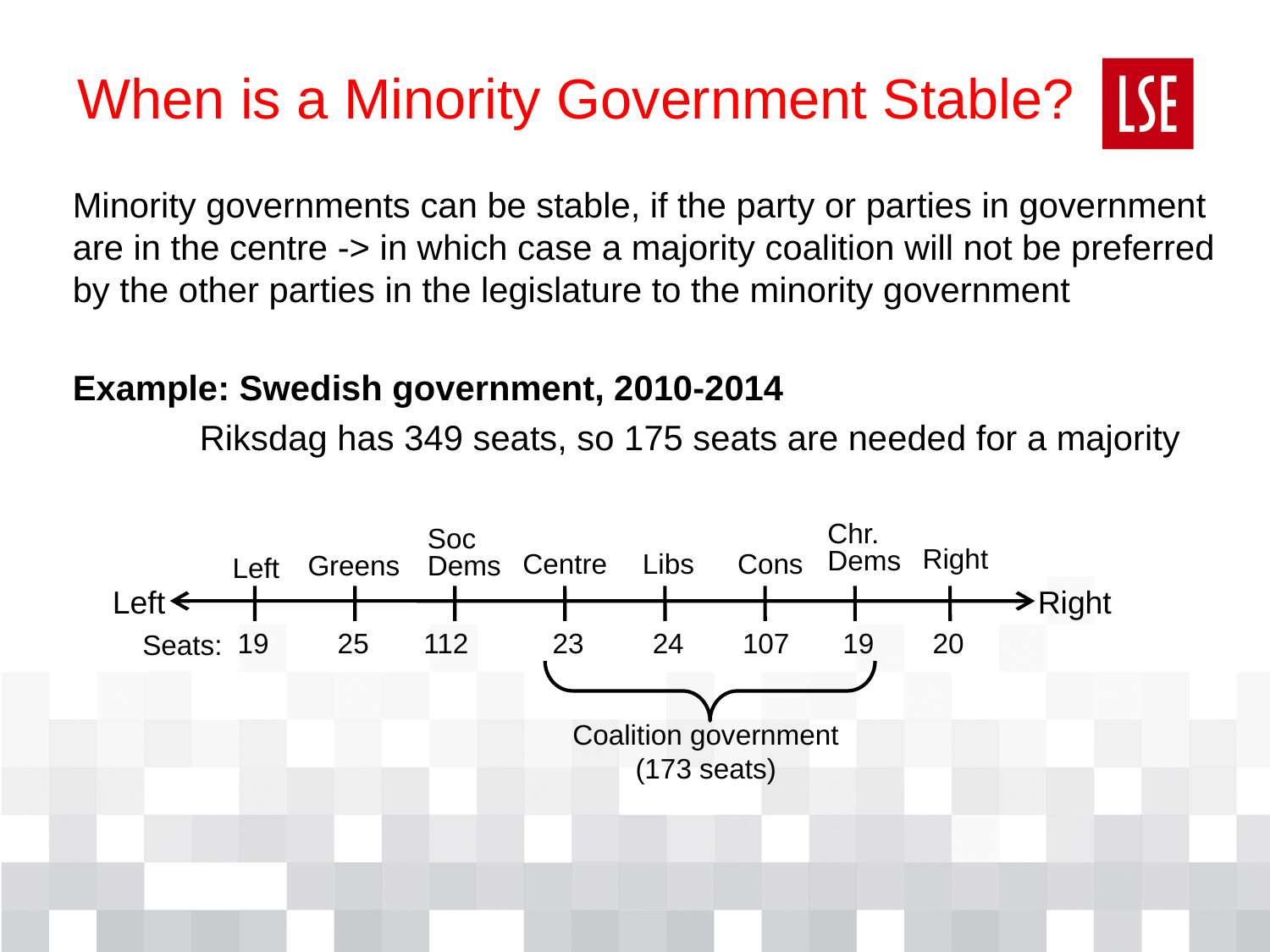

# When is a Minority Government Stable?
Minority governments can be stable, if the party or parties in government are in the centre -> in which case a majority coalition will not be preferred by the other parties in the legislature to the minority government

Example: Swedish government, 2010-2014
	Riksdag has 349 seats, so 175 seats are needed for a majority

Chr.
Dems
Soc
Dems

Greens
Right
Left
Centre
Libs
Cons
Left
Right

Seats:
19
25
112
23
24
107
19
20
Coalition government
(173 seats)